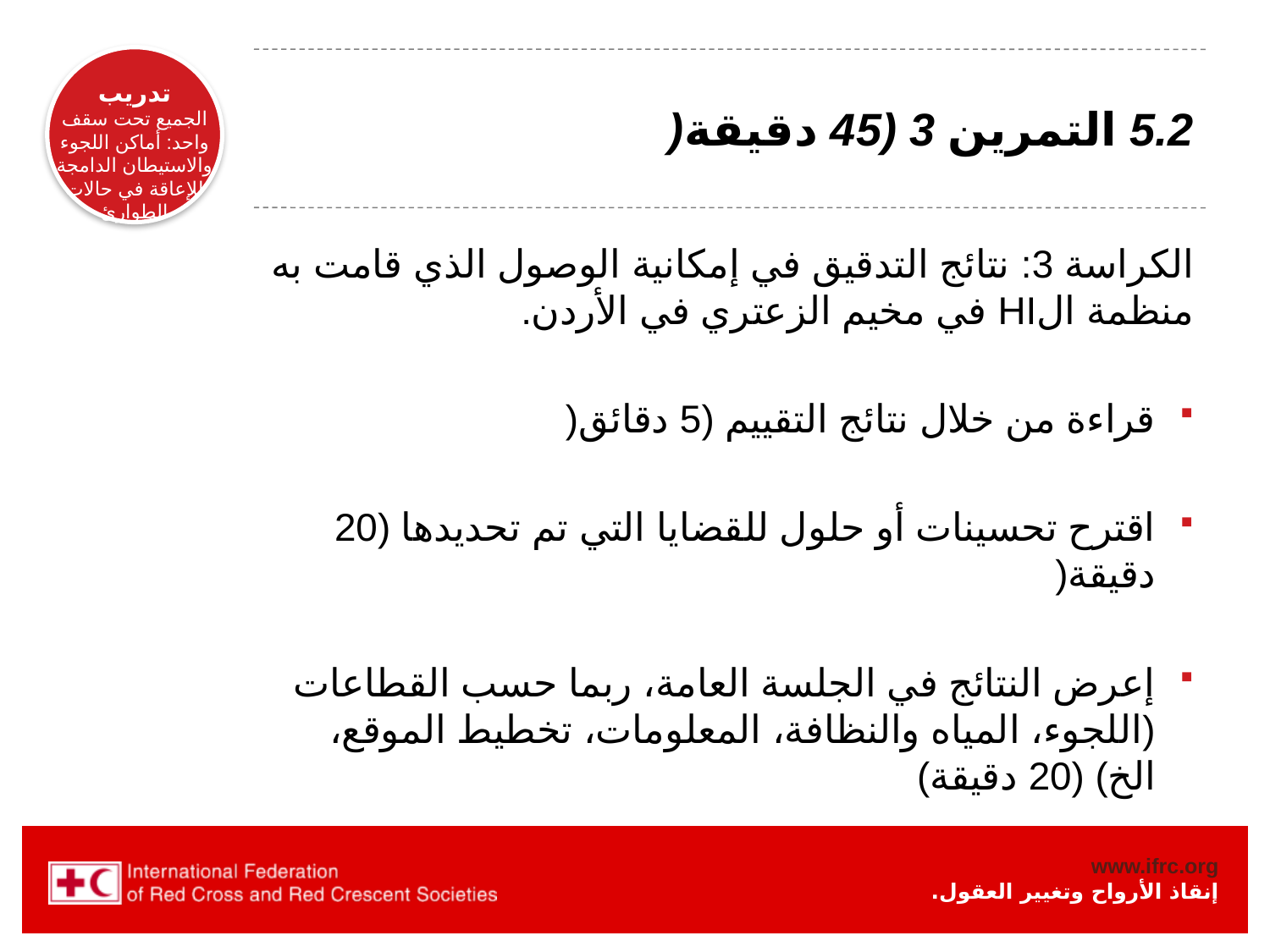

# 5.2 التمرين 3 (45 دقيقة(
الكراسة 3: نتائج التدقيق في إمكانية الوصول الذي قامت به منظمة الHI في مخيم الزعتري في الأردن.

قراءة من خلال نتائج التقييم (5 دقائق(

اقترح تحسينات أو حلول للقضايا التي تم تحديدها (20 دقيقة(

إعرض النتائج في الجلسة العامة، ربما حسب القطاعات (اللجوء، المياه والنظافة، المعلومات، تخطيط الموقع، الخ) (20 دقيقة)